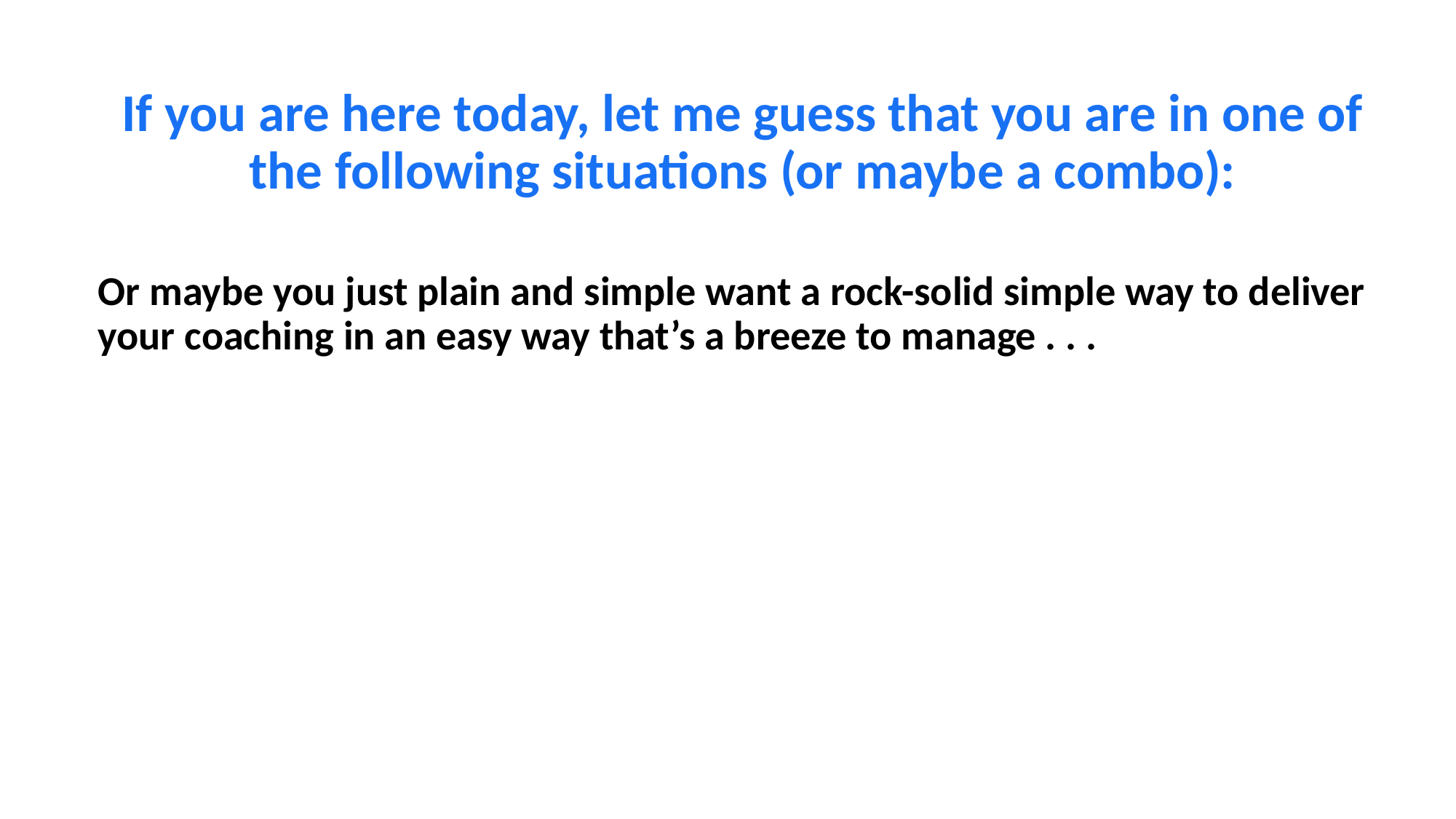

If you are here today, let me guess that you are in one of the following situations (or maybe a combo):

Or maybe you just plain and simple want a rock-solid simple way to deliver your coaching in an easy way that’s a breeze to manage . . .